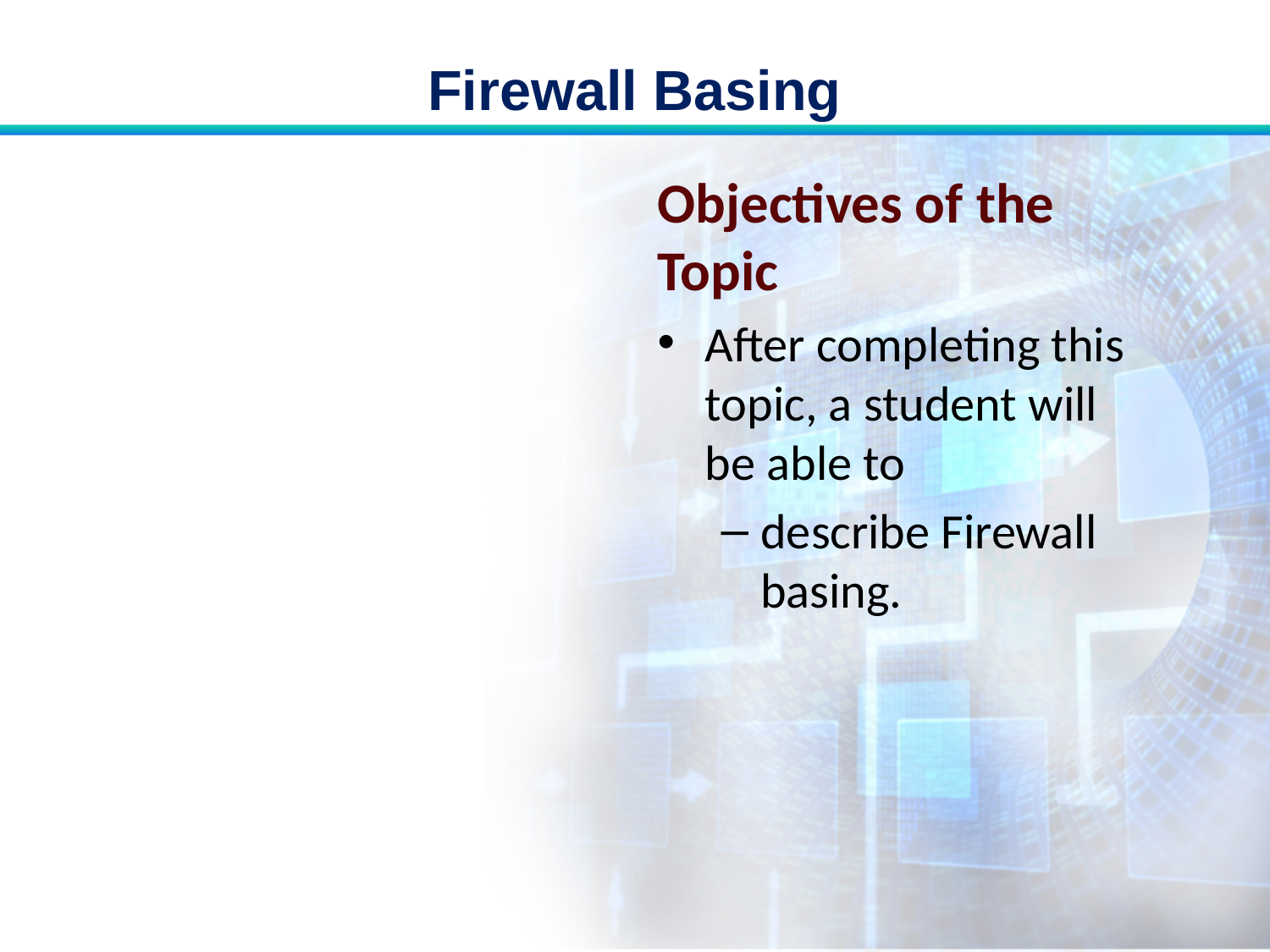

# Firewall Basing
Objectives of the Topic
After completing this topic, a student will be able to
describe Firewall basing.